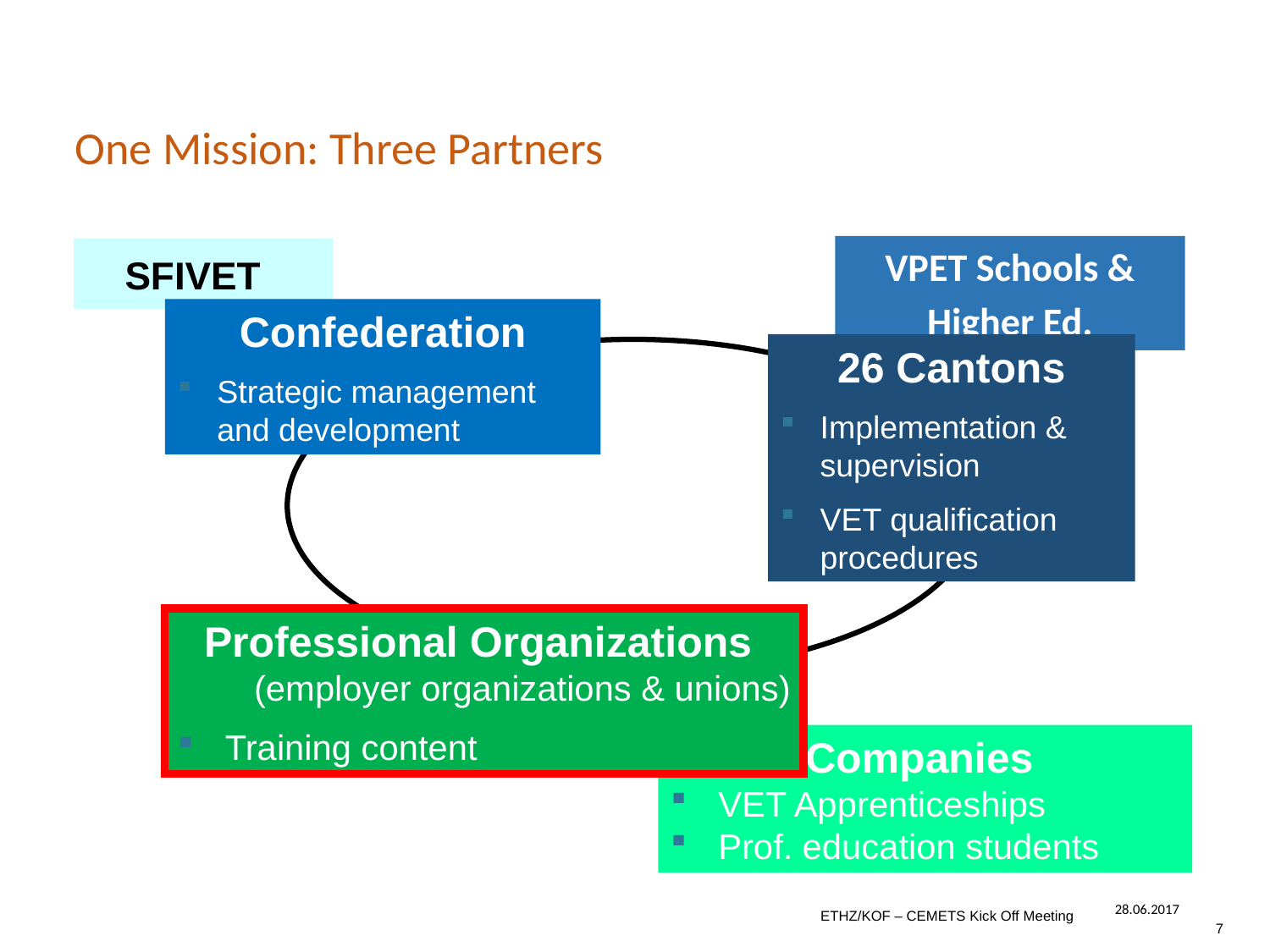

One Mission: Three Partners
VPET Schools &
Higher Ed.
SFIVET
Confederation
Strategic management and development
26 Cantons
Implementation & supervision
VET qualification procedures

Professional Organizations
(employer organizations & unions)
Training content

Companies
VET Apprenticeships
Prof. education students
ETHZ/KOF – CEMETS Kick Off Meeting
7
28.06.2017